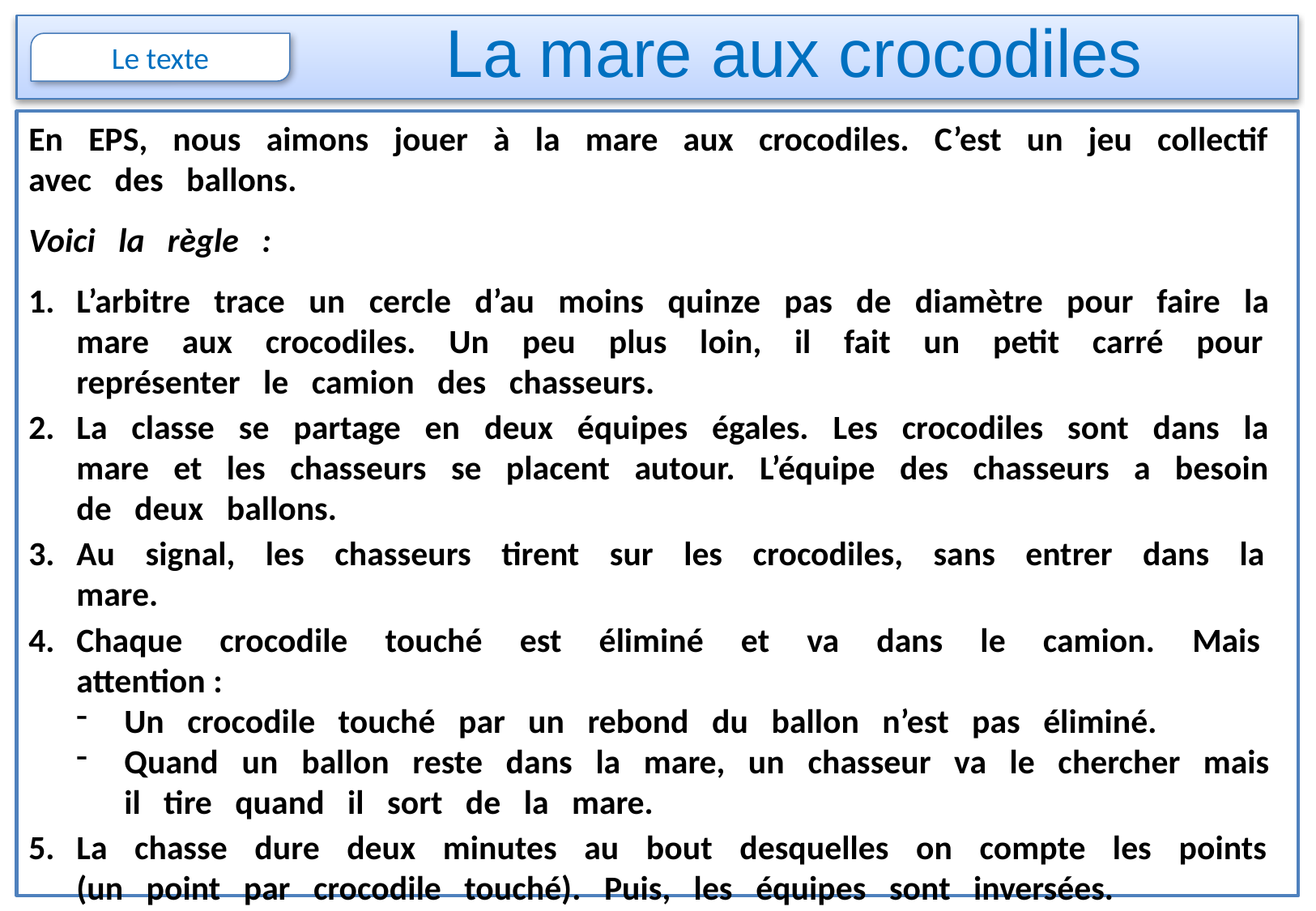

# La mare aux crocodiles
En   EPS,   nous   aimons   jouer   à   la   mare   aux   crocodiles.   C’est   un   jeu   collectif   avec   des   ballons.
Voici   la   règle   :
L’arbitre   trace   un   cercle   d’au   moins   quinze   pas   de   diamètre   pour   faire   la   mare   aux   crocodiles.   Un   peu   plus   loin,   il   fait   un   petit   carré   pour   représenter   le   camion   des   chasseurs.
La   classe   se   partage   en   deux   équipes   égales.   Les   crocodiles   sont   dans   la   mare   et   les   chasseurs   se   placent   autour.   L’équipe   des   chasseurs   a   besoin   de   deux   ballons.
Au   signal,   les   chasseurs   tirent   sur   les   crocodiles,   sans   entrer   dans   la   mare.
Chaque   crocodile   touché   est   éliminé   et   va   dans   le   camion.   Mais   attention :
Un   crocodile   touché   par   un   rebond   du   ballon   n’est   pas   éliminé.
Quand   un   ballon   reste   dans   la   mare,   un   chasseur   va   le   chercher   mais   il   tire   quand   il   sort   de   la   mare.
La   chasse   dure   deux   minutes   au   bout   desquelles   on   compte   les   points   (un   point   par   crocodile   touché).   Puis,   les   équipes   sont   inversées.
L’équipe   gagnante   est   celle   qui   marque   le   plus   de   points.